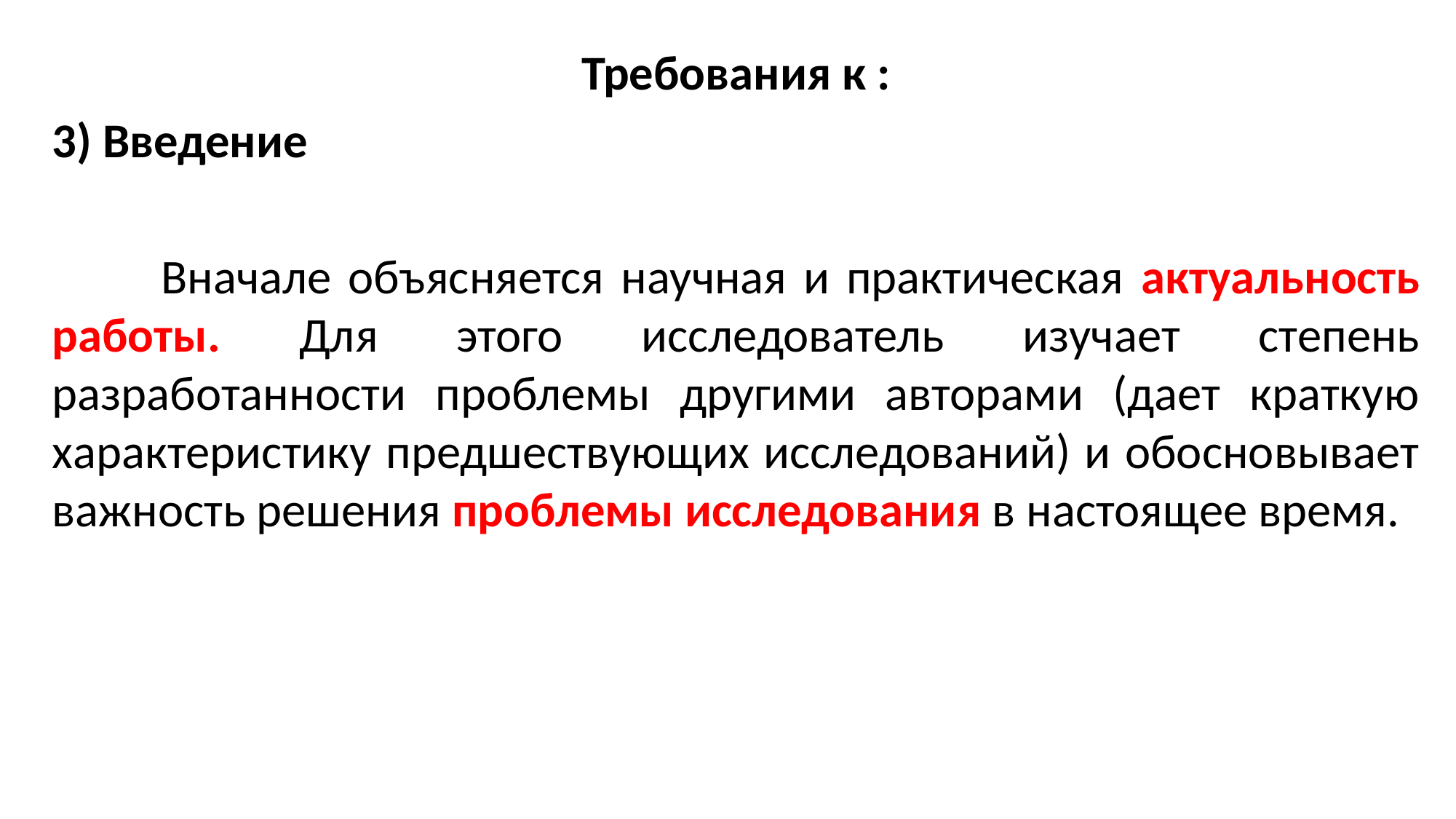

Требования к :
3) Введение

	Вначале объясняется научная и практическая актуальность работы. Для этого исследователь изучает степень разработанности проблемы другими авторами (дает краткую характеристику предшествующих исследований) и обосновывает важность решения проблемы исследования в настоящее время.

#